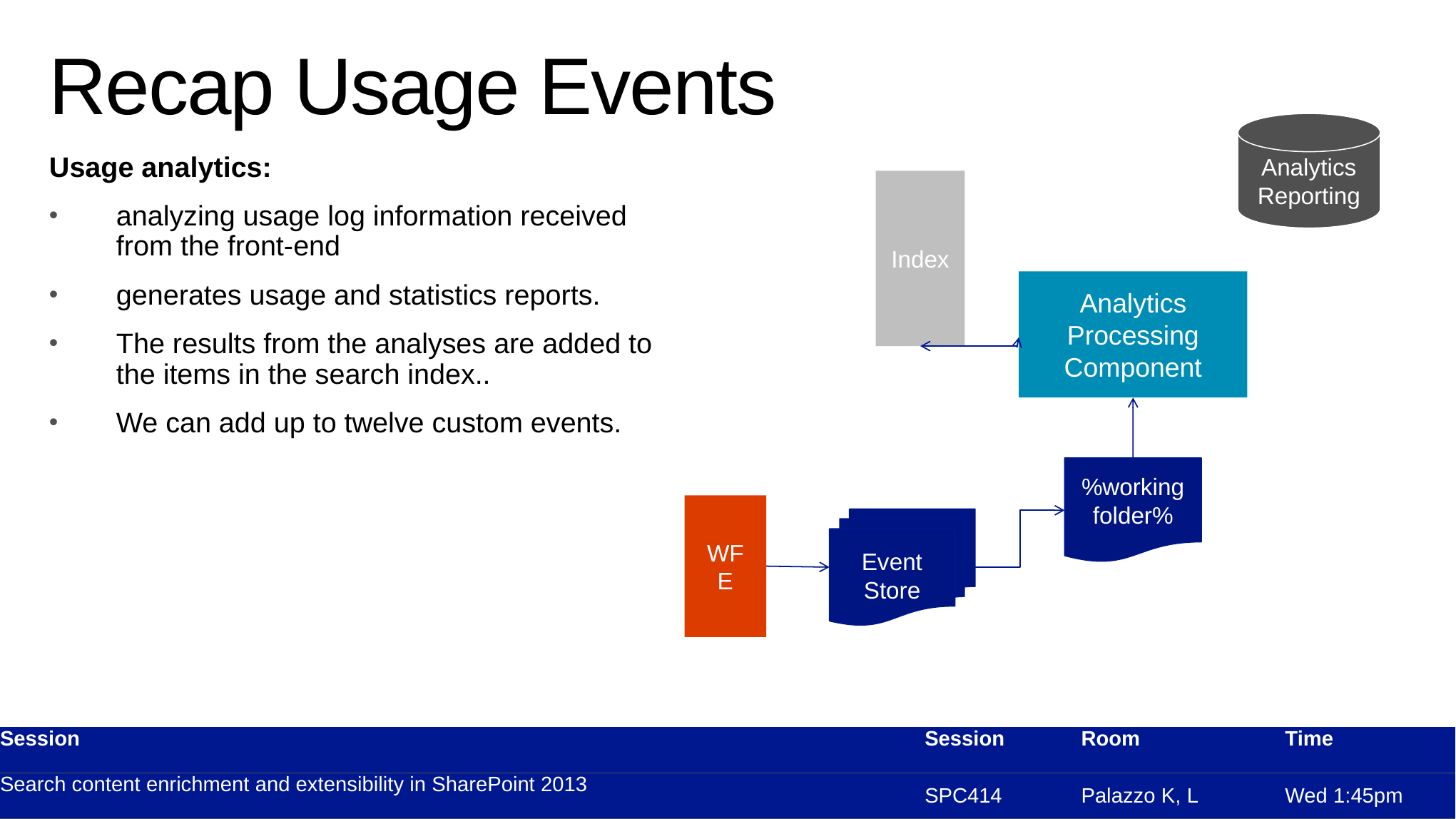

# Recap Usage Events
Analytics Reporting
Usage analytics:
analyzing usage log information received from the front-end
generates usage and statistics reports.
The results from the analyses are added to the items in the search index..
We can add up to twelve custom events.

Index
Analytics Processing Component
%working folder%
WFE
Event Store
| Session | Session | Room | Time |
| --- | --- | --- | --- |
| Search content enrichment and extensibility in SharePoint 2013 | SPC414 | Palazzo K, L | Wed 1:45pm |